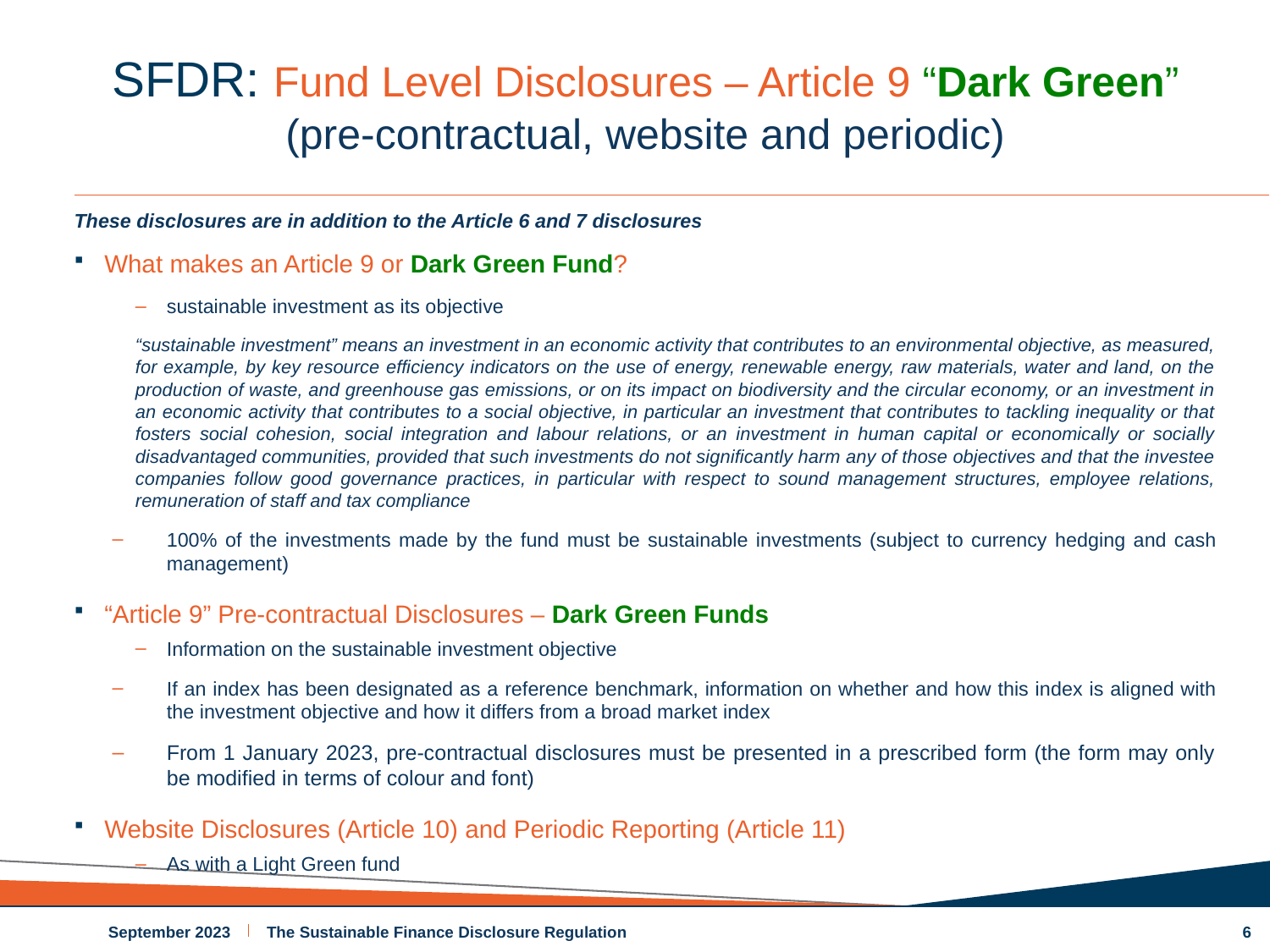

# SFDR: Fund Level Disclosures – Article 9 “Dark Green” (pre-contractual, website and periodic)
These disclosures are in addition to the Article 6 and 7 disclosures
What makes an Article 9 or Dark Green Fund?
sustainable investment as its objective
“sustainable investment” means an investment in an economic activity that contributes to an environmental objective, as measured, for example, by key resource efficiency indicators on the use of energy, renewable energy, raw materials, water and land, on the production of waste, and greenhouse gas emissions, or on its impact on biodiversity and the circular economy, or an investment in an economic activity that contributes to a social objective, in particular an investment that contributes to tackling inequality or that fosters social cohesion, social integration and labour relations, or an investment in human capital or economically or socially disadvantaged communities, provided that such investments do not significantly harm any of those objectives and that the investee companies follow good governance practices, in particular with respect to sound management structures, employee relations, remuneration of staff and tax compliance
100% of the investments made by the fund must be sustainable investments (subject to currency hedging and cash management)
“Article 9” Pre-contractual Disclosures – Dark Green Funds
Information on the sustainable investment objective
If an index has been designated as a reference benchmark, information on whether and how this index is aligned with the investment objective and how it differs from a broad market index
From 1 January 2023, pre-contractual disclosures must be presented in a prescribed form (the form may only be modified in terms of colour and font)
Website Disclosures (Article 10) and Periodic Reporting (Article 11)
As with a Light Green fund
September 2023
The Sustainable Finance Disclosure Regulation
6